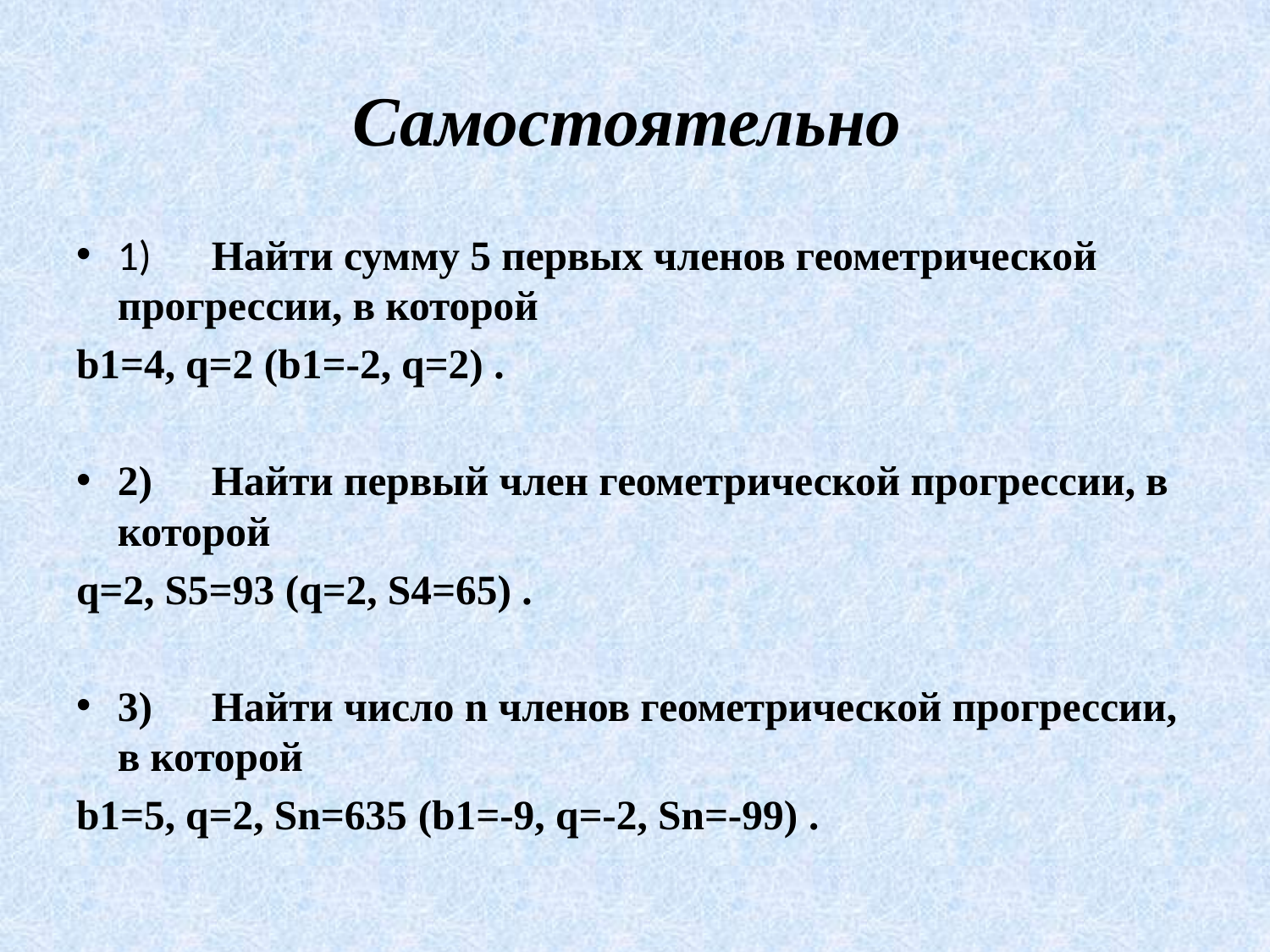

# Самостоятельно
1)	Найти сумму 5 первых членов геометрической прогрессии, в которой
b1=4, q=2 (b1=-2, q=2) .

2)	Найти первый член геометрической прогрессии, в которой
q=2, S5=93 (q=2, S4=65) .

3)	Найти число n членов геометрической прогрессии, в которой
b1=5, q=2, Sn=635 (b1=-9, q=-2, Sn=-99) .